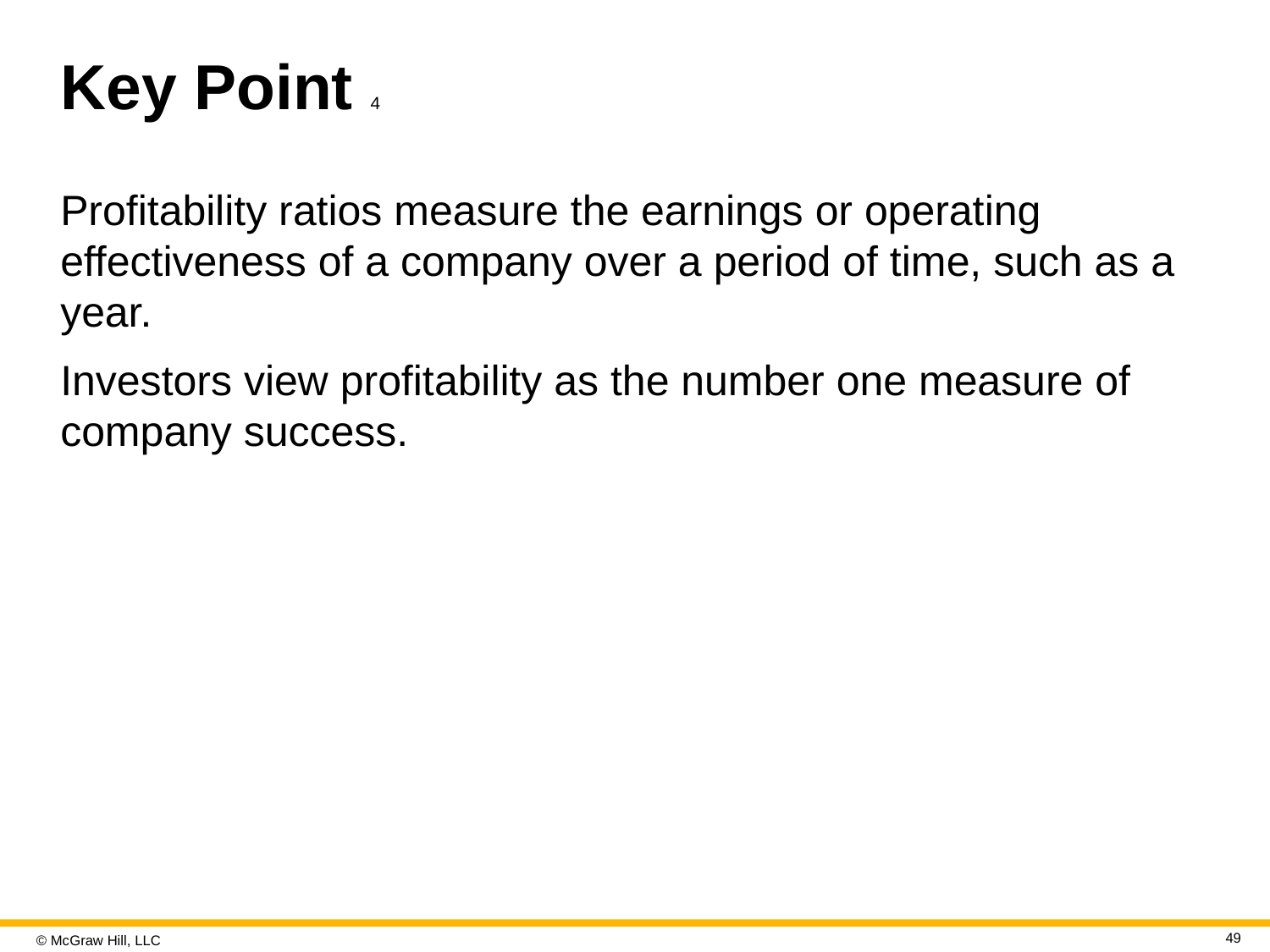

# Key Point 4
Profitability ratios measure the earnings or operating effectiveness of a company over a period of time, such as a year.
Investors view profitability as the number one measure of company success.
49